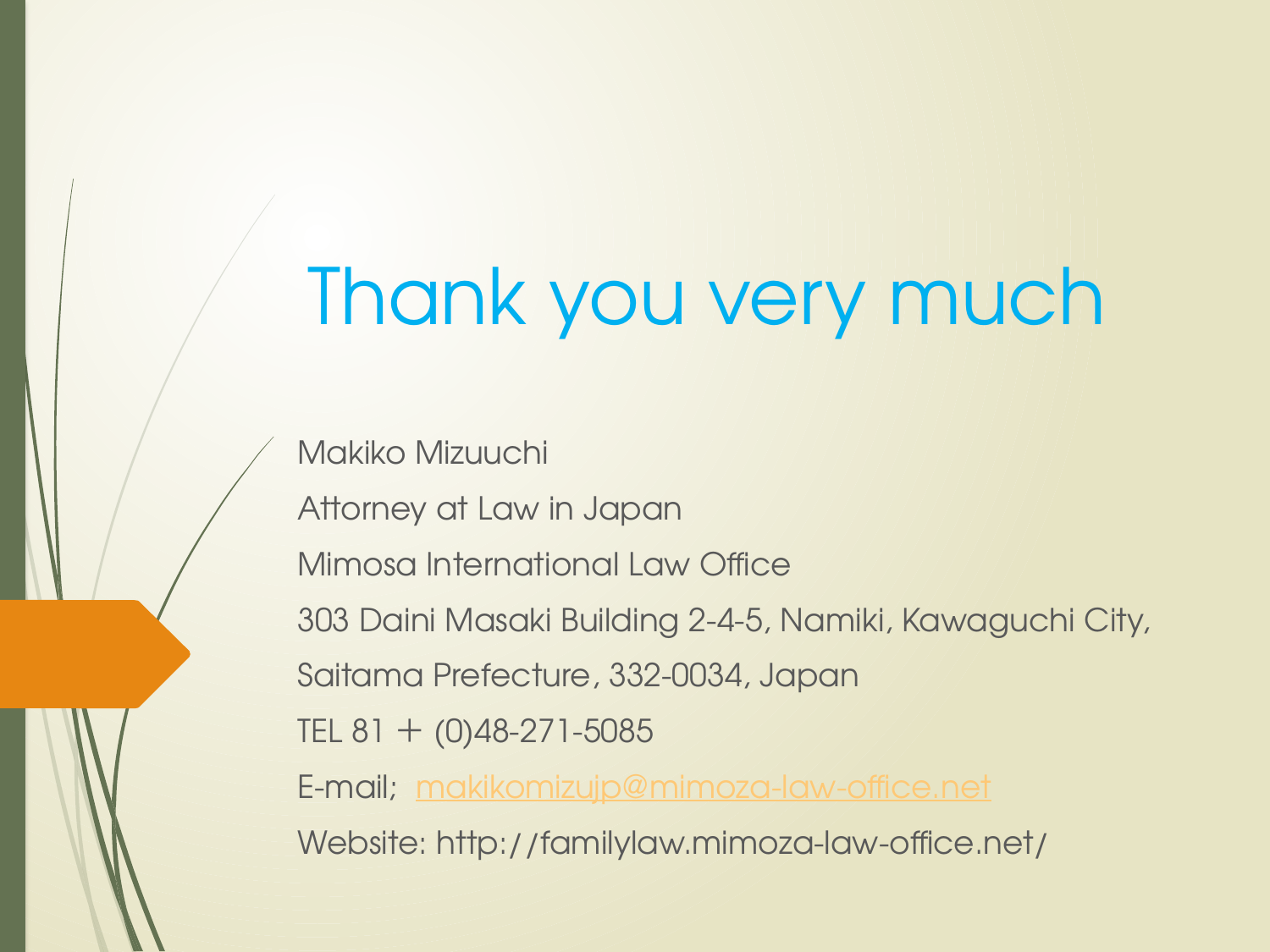

# Thank you very much
Makiko Mizuuchi
Attorney at Law in Japan
Mimosa International Law Office
303 Daini Masaki Building 2-4-5, Namiki, Kawaguchi City,
Saitama Prefecture, 332-0034, Japan
TEL 81＋(0)48-271-5085
E-mail;  makikomizujp@mimoza-law-office.net
Website: http://familylaw.mimoza-law-office.net/